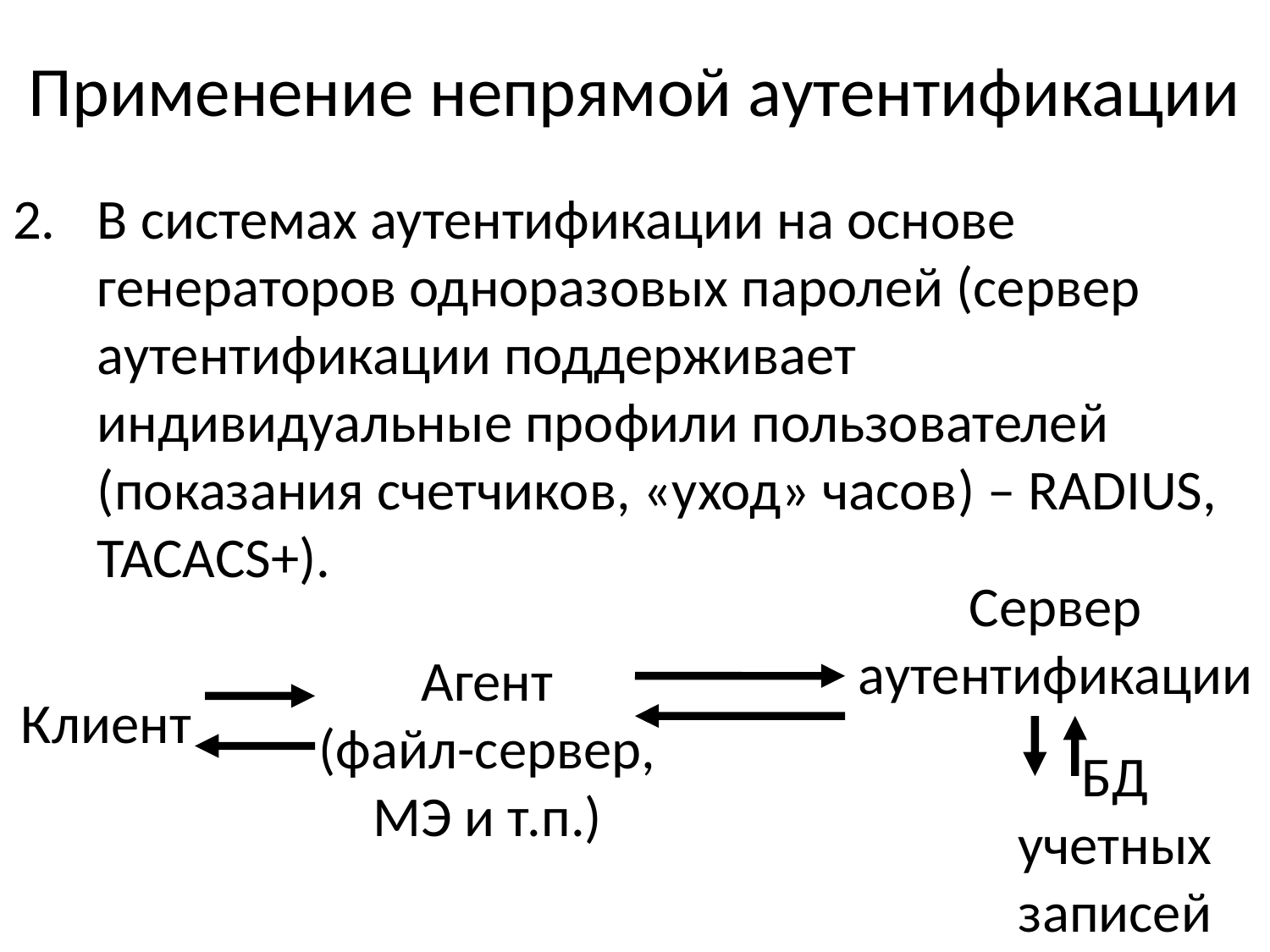

# Применение непрямой аутентификации
В системах аутентификации на основе генераторов одноразовых паролей (сервер аутентификации поддерживает индивидуальные профили пользователей (показания счетчиков, «уход» часов) – RADIUS, TACACS+).
Сервер
аутентификации
Агент
(файл-сервер,
МЭ и т.п.)

Клиент

БД
учетных
записей